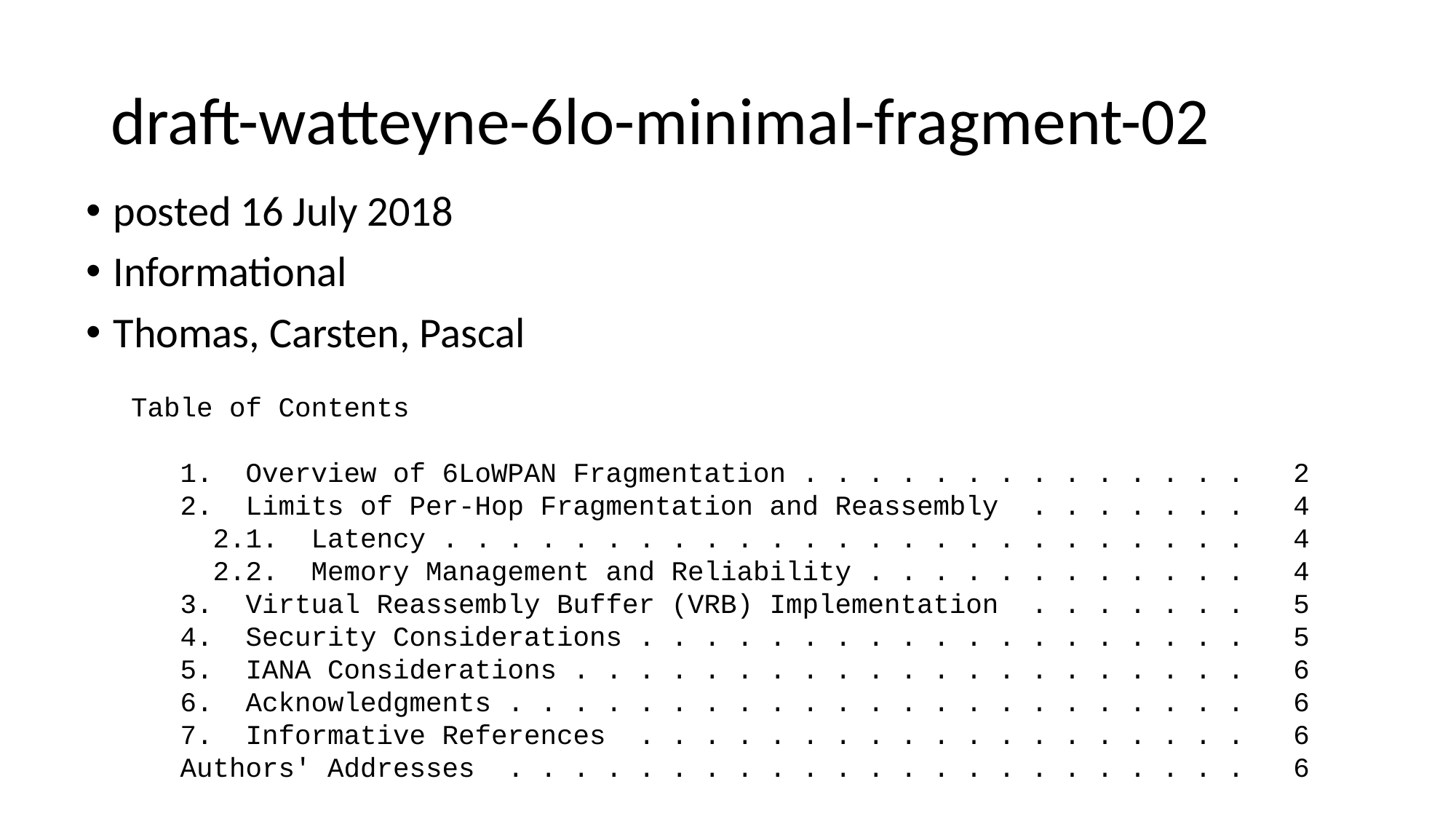

# draft-watteyne-6lo-minimal-fragment-02
posted 16 July 2018
Informational
Thomas, Carsten, Pascal
Table of Contents

   1.  Overview of 6LoWPAN Fragmentation . . . . . . . . . . . . . .   2
   2.  Limits of Per-Hop Fragmentation and Reassembly  . . . . . . .   4
     2.1.  Latency . . . . . . . . . . . . . . . . . . . . . . . . .   4
     2.2.  Memory Management and Reliability . . . . . . . . . . . .   4
   3.  Virtual Reassembly Buffer (VRB) Implementation  . . . . . . .   5
   4.  Security Considerations . . . . . . . . . . . . . . . . . . .   5
   5.  IANA Considerations . . . . . . . . . . . . . . . . . . . . .   6
   6.  Acknowledgments . . . . . . . . . . . . . . . . . . . . . . .   6
   7.  Informative References  . . . . . . . . . . . . . . . . . . .   6
   Authors' Addresses  . . . . . . . . . . . . . . . . . . . . . . .   6